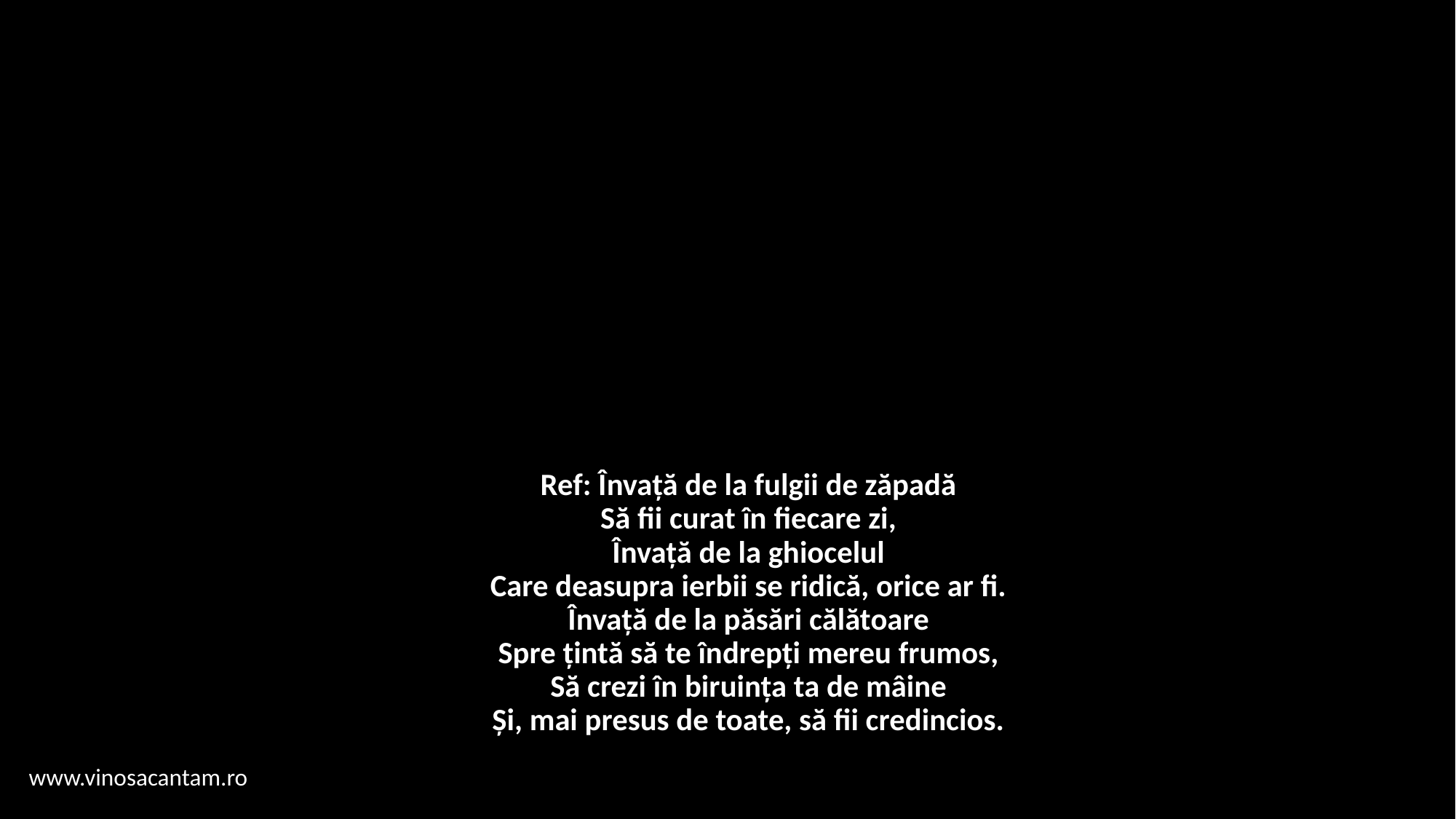

# Ref: Învață de la fulgii de zăpadă Să fii curat în fiecare zi, Învață de la ghiocelul Care deasupra ierbii se ridică, orice ar fi. Învață de la păsări călătoare Spre țintă să te îndrepți mereu frumos, Să crezi în biruința ta de mâine Și, mai presus de toate, să fii credincios.
www.vinosacantam.ro